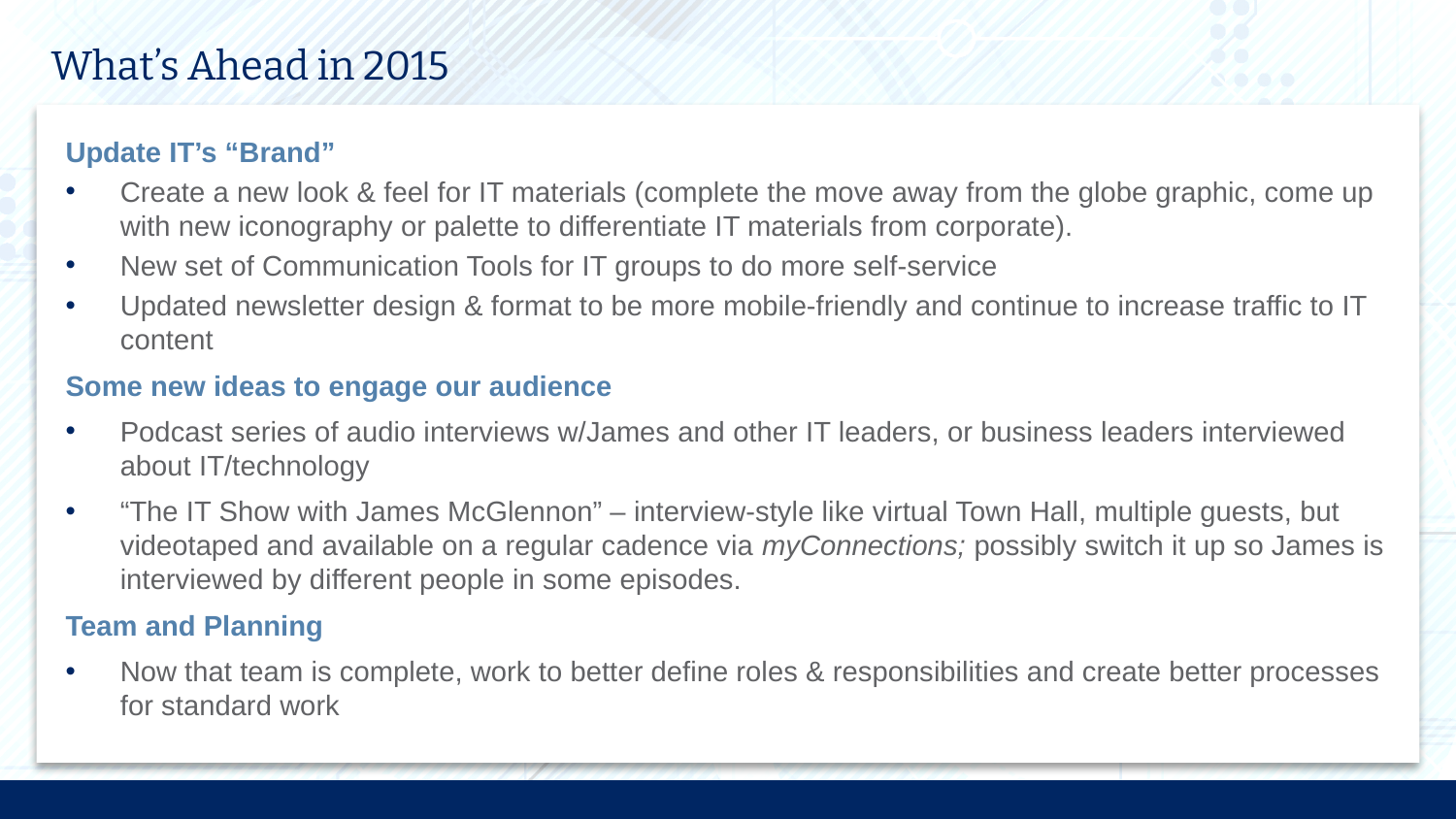

# What’s Ahead in 2015
Update IT’s “Brand”
Create a new look & feel for IT materials (complete the move away from the globe graphic, come up with new iconography or palette to differentiate IT materials from corporate).
New set of Communication Tools for IT groups to do more self-service
Updated newsletter design & format to be more mobile-friendly and continue to increase traffic to IT content
Some new ideas to engage our audience
Podcast series of audio interviews w/James and other IT leaders, or business leaders interviewed about IT/technology
“The IT Show with James McGlennon” – interview-style like virtual Town Hall, multiple guests, but videotaped and available on a regular cadence via myConnections; possibly switch it up so James is interviewed by different people in some episodes.
Team and Planning
Now that team is complete, work to better define roles & responsibilities and create better processes for standard work